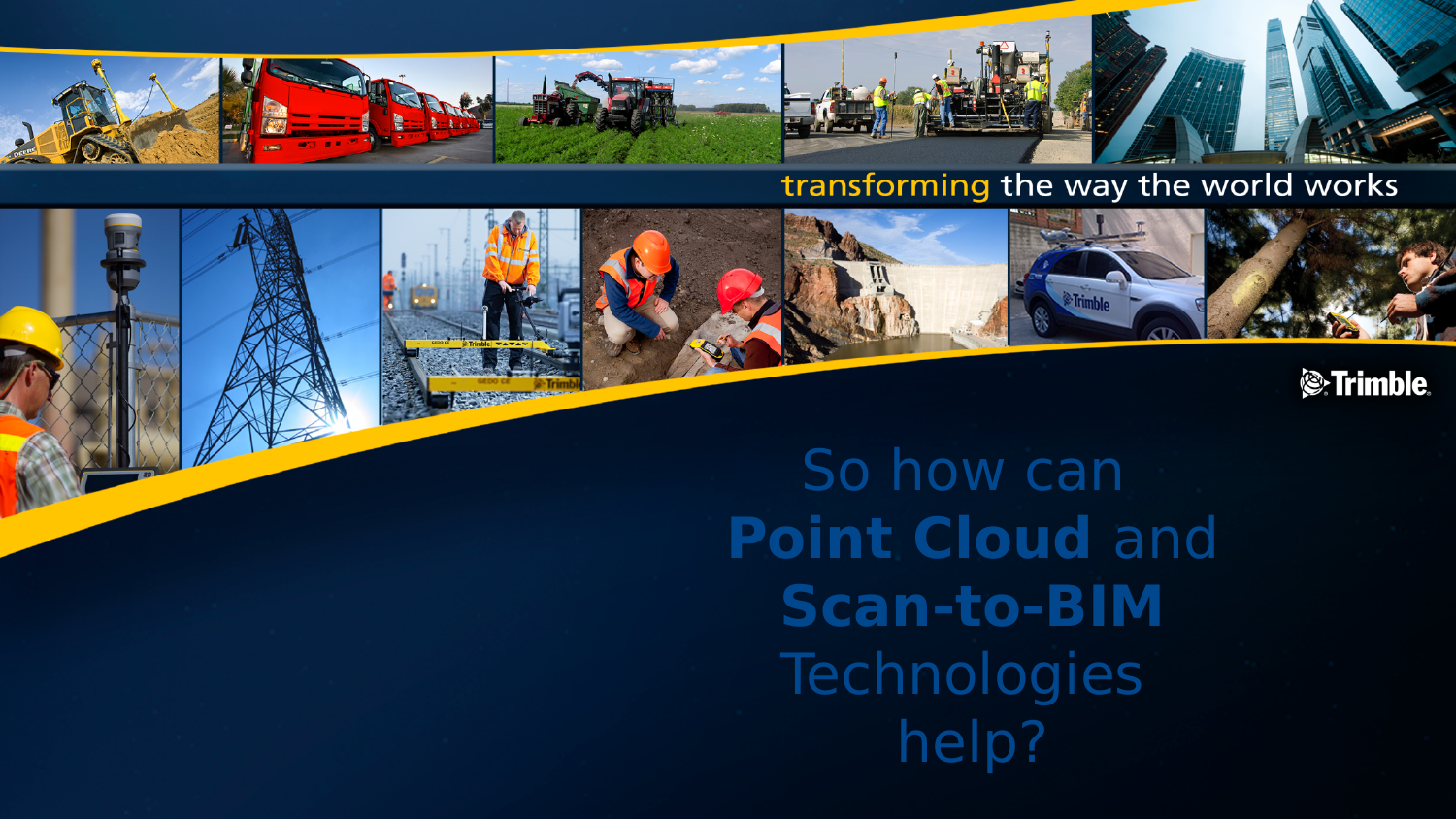

So how can
Point Cloud and Scan-to-BIM Technologies
help?